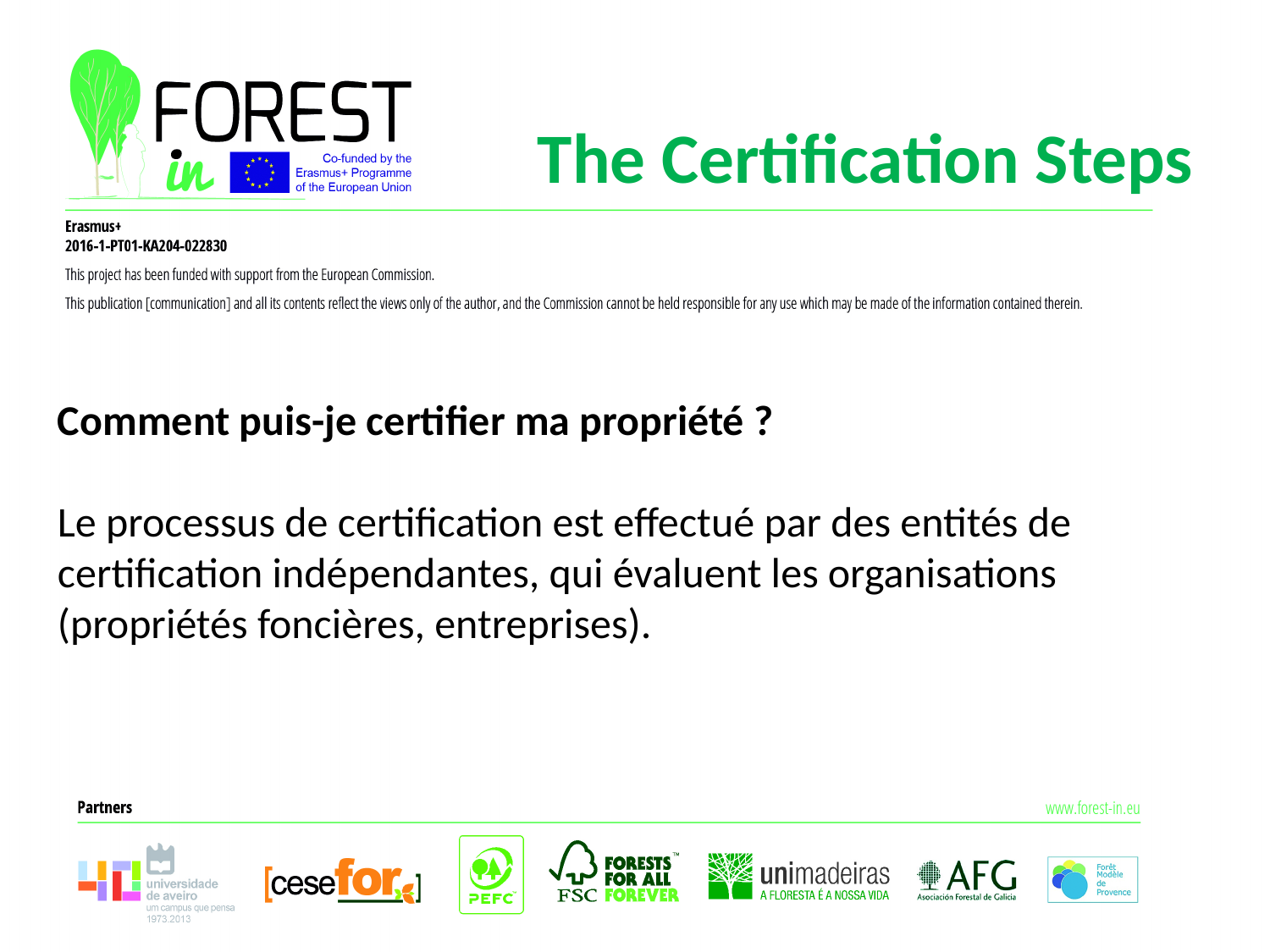

The Certification Steps

Comment puis-je certifier ma propriété ?
Le processus de certification est effectué par des entités de certification indépendantes, qui évaluent les organisations (propriétés foncières, entreprises).